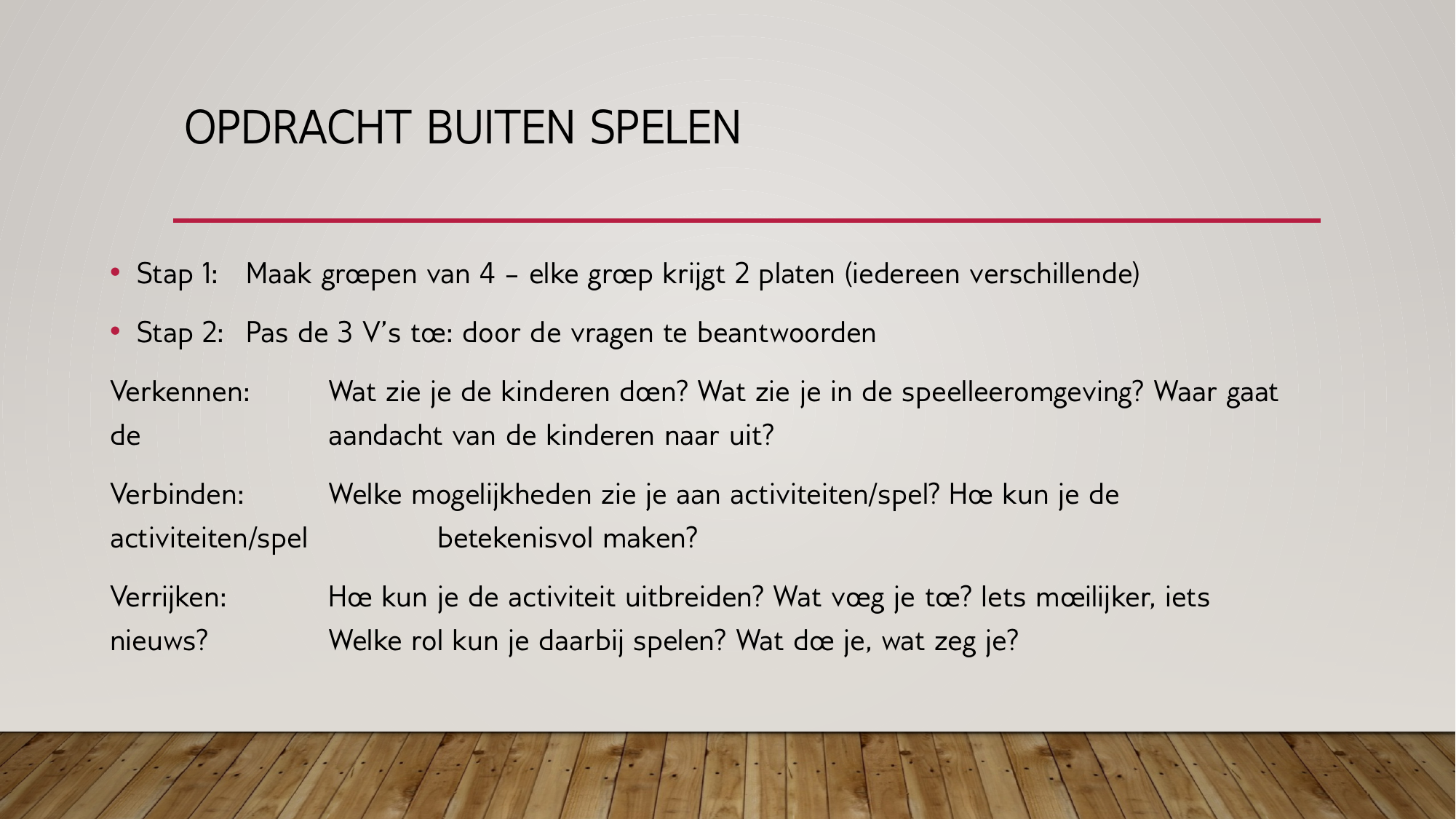

# Opdracht buiten spelen
Stap 1: 	Maak groepen van 4 – elke groep krijgt 2 platen (iedereen verschillende)
Stap 2: 	Pas de 3 V’s toe: door de vragen te beantwoorden
Verkennen:	Wat zie je de kinderen doen? Wat zie je in de speelleeromgeving? Waar gaat de 		aandacht van de kinderen naar uit?
Verbinden:	Welke mogelijkheden zie je aan activiteiten/spel? Hoe kun je de activiteiten/spel 		betekenisvol maken?
Verrijken: 	Hoe kun je de activiteit uitbreiden? Wat voeg je toe? Iets moeilijker, iets nieuws? 		Welke rol kun je daarbij spelen? Wat doe je, wat zeg je?